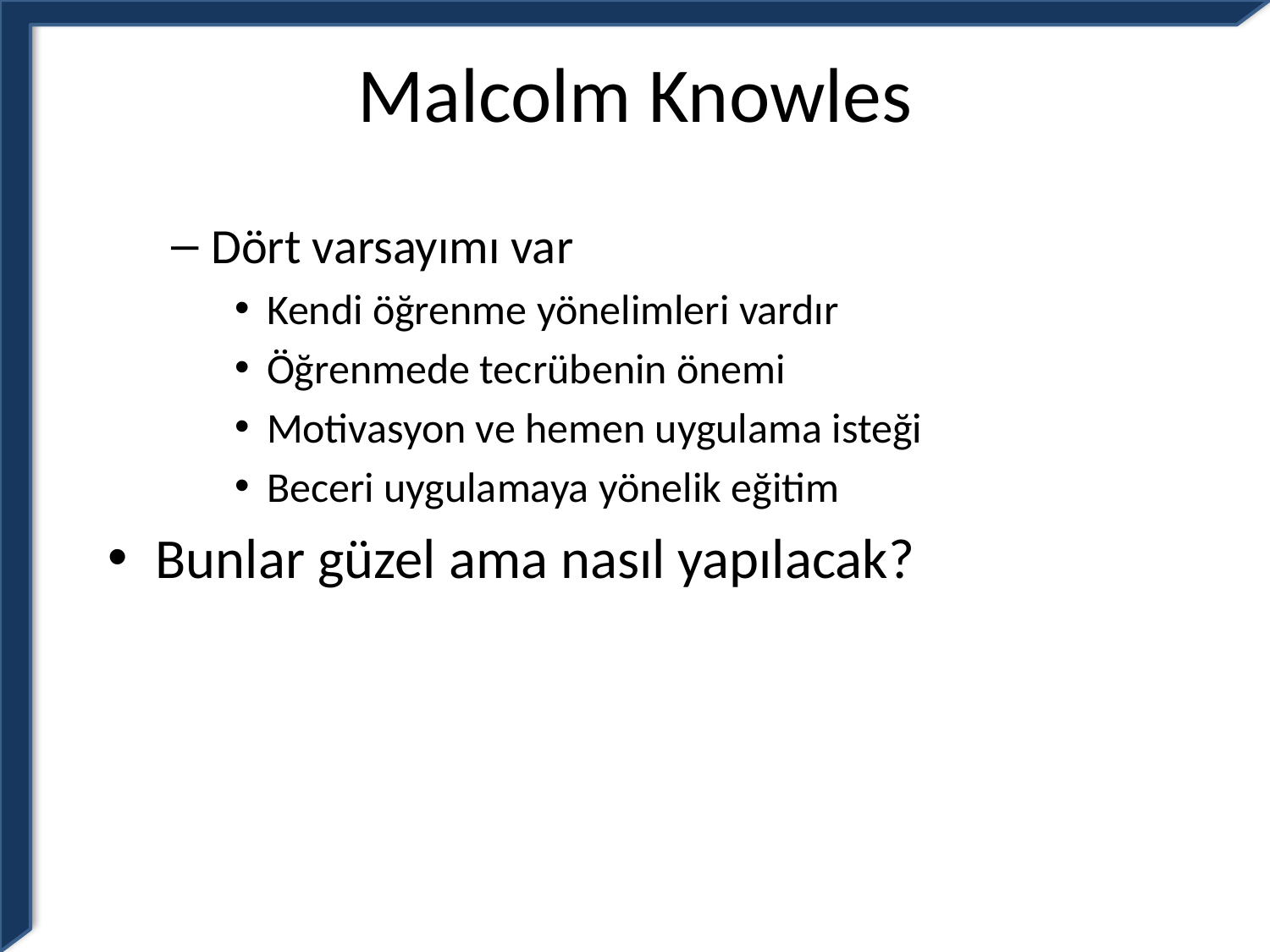

# Malcolm Knowles
Dört varsayımı var
Kendi öğrenme yönelimleri vardır
Öğrenmede tecrübenin önemi
Motivasyon ve hemen uygulama isteği
Beceri uygulamaya yönelik eğitim
Bunlar güzel ama nasıl yapılacak?